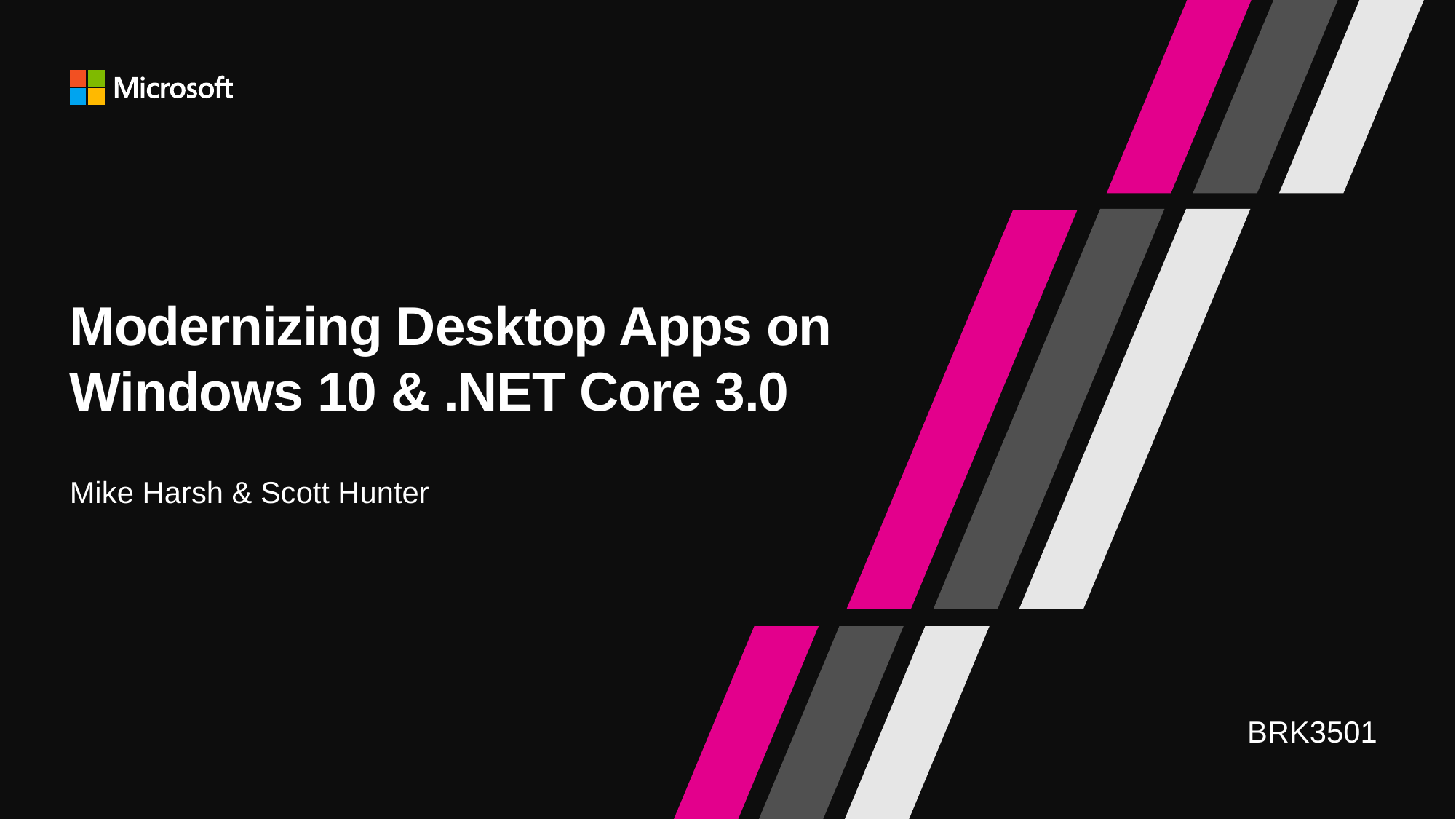

# Modernizing Desktop Apps on Windows 10 & .NET Core 3.0
Mike Harsh & Scott Hunter
BRK3501